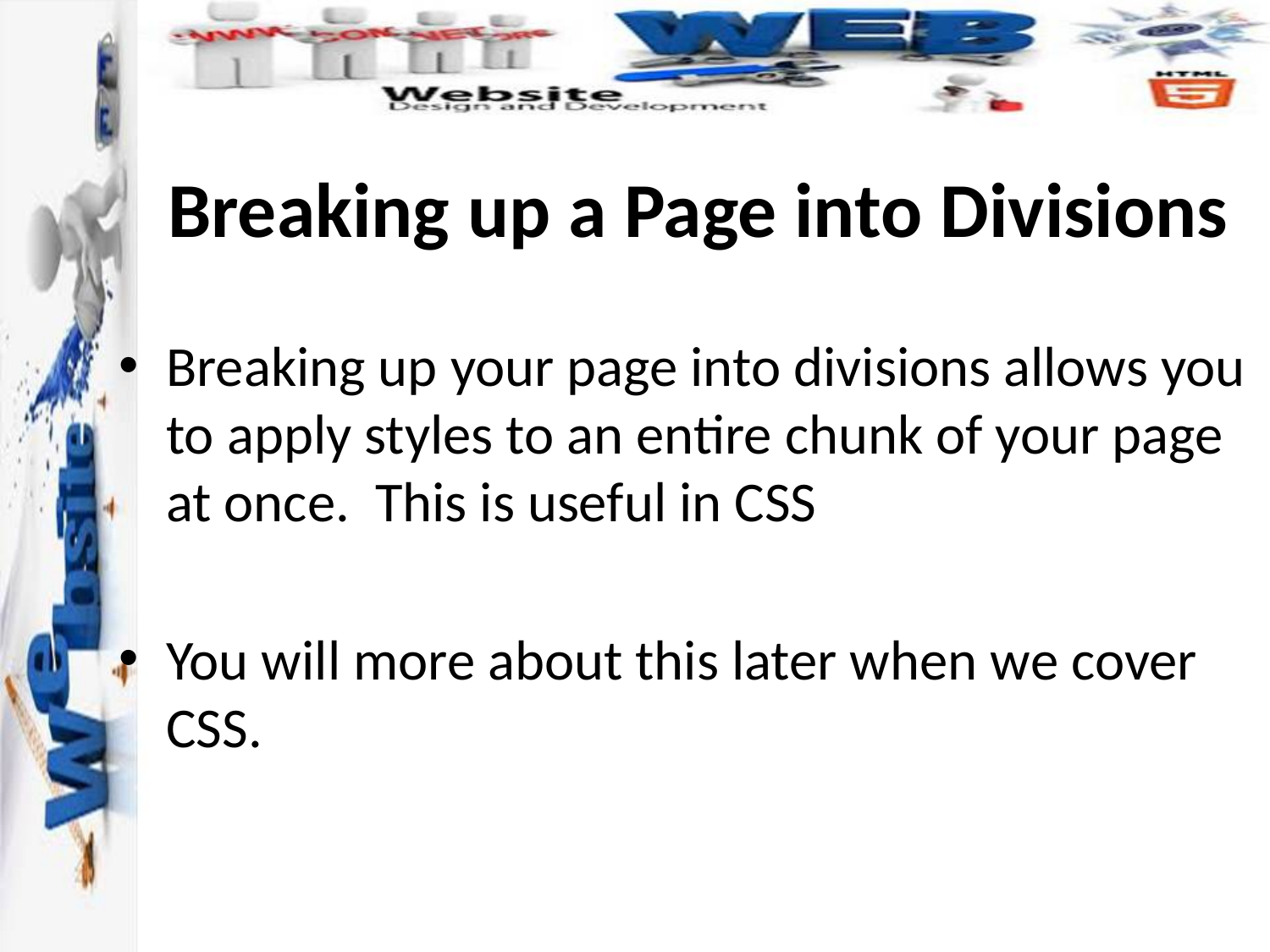

# Breaking up a Page into Divisions
Breaking up your page into divisions allows you to apply styles to an entire chunk of your page at once.  This is useful in CSS

You will more about this later when we cover CSS.